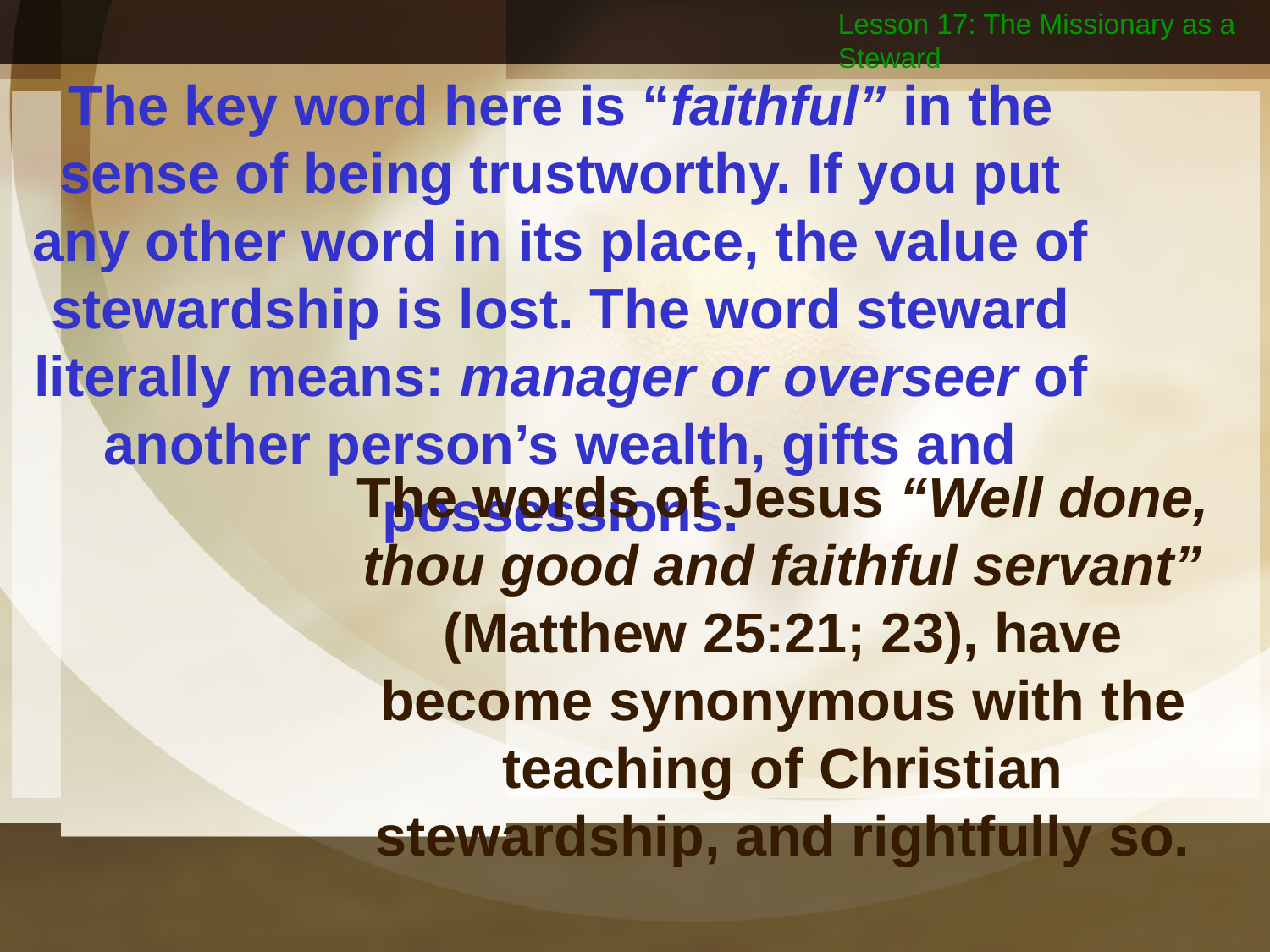

Lesson 17: The Missionary as a Steward
The key word here is “faithful” in the sense of being trustworthy. If you put any other word in its place, the value of stewardship is lost. The word steward literally means: manager or overseer of another person’s wealth, gifts and possessions.
The words of Jesus “Well done, thou good and faithful servant” (Matthew 25:21; 23), have become synonymous with the teaching of Christian stewardship, and rightfully so.